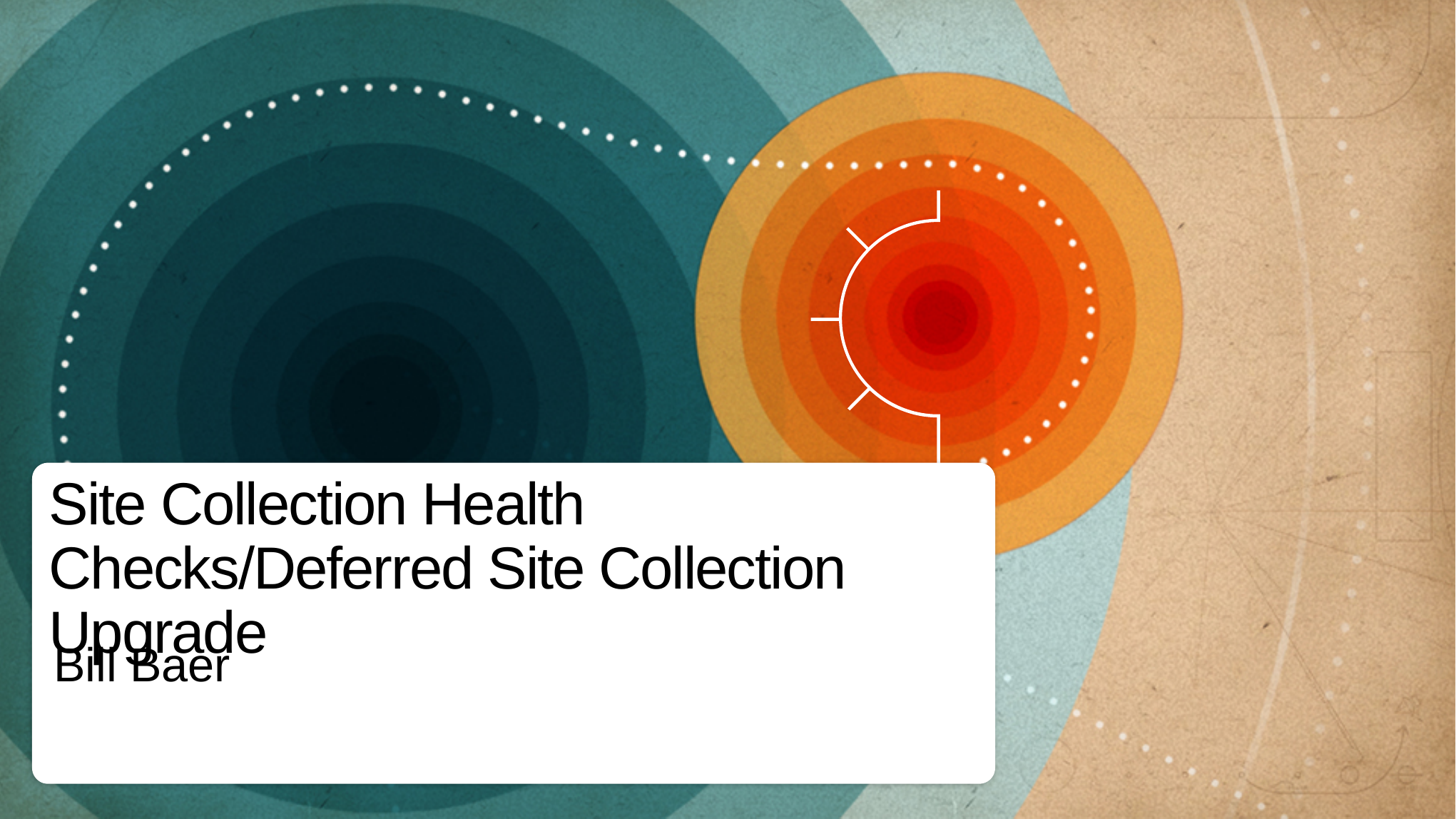

# Site Collection Health Checks/Deferred Site Collection Upgrade
Bill Baer